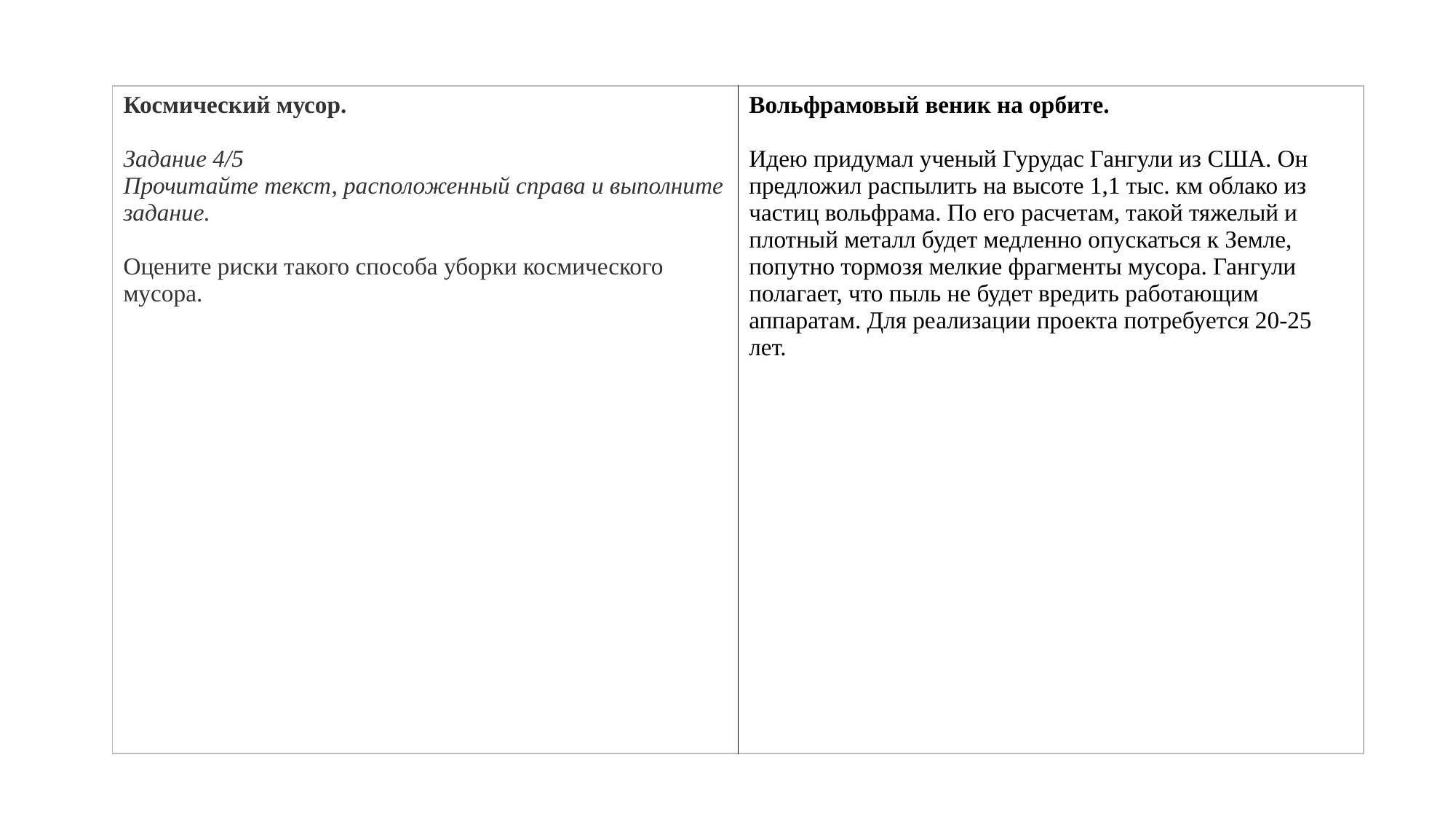

| Космический мусор. Задание 4/5 Прочитайте текст, расположенный справа и выполните задание. Оцените риски такого способа уборки космического мусора. | Вольфрамовый веник на орбите. Идею придумал ученый Гурудас Гангули из США. Он предложил распылить на высоте 1,1 тыс. км облако из частиц вольфрама. По его расчетам, такой тяжелый и плотный металл будет медленно опускаться к Земле, попутно тормозя мелкие фрагменты мусора. Гангули полагает, что пыль не будет вредить работающим аппаратам. Для реализации проекта потребуется 20-25 лет. |
| --- | --- |